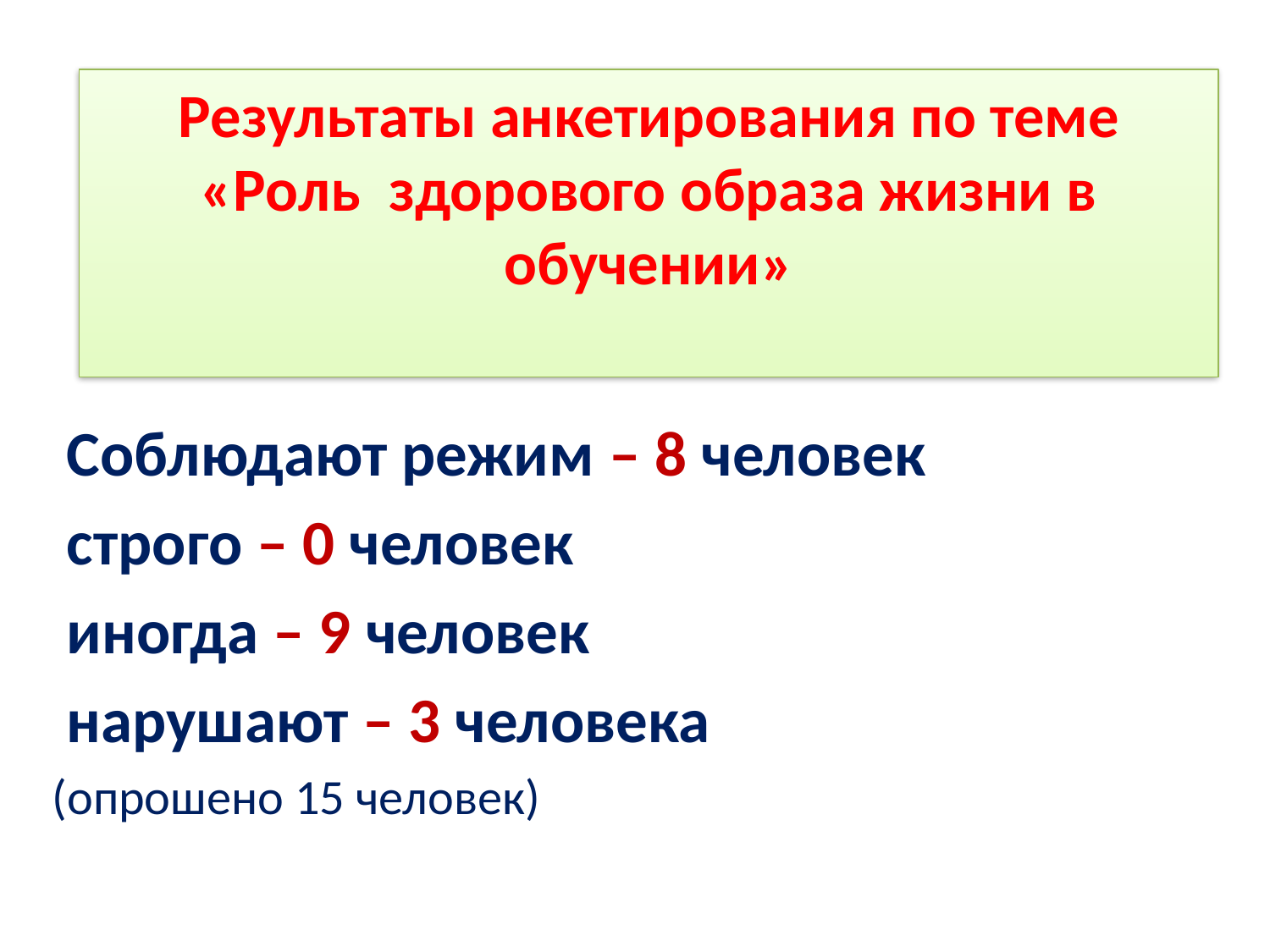

# Результаты анкетирования по теме «Роль  здорового образа жизни в обучении»
 Соблюдают режим – 8 человек
 строго – 0 человек
 иногда – 9 человек
 нарушают – 3 человека
(опрошено 15 человек)